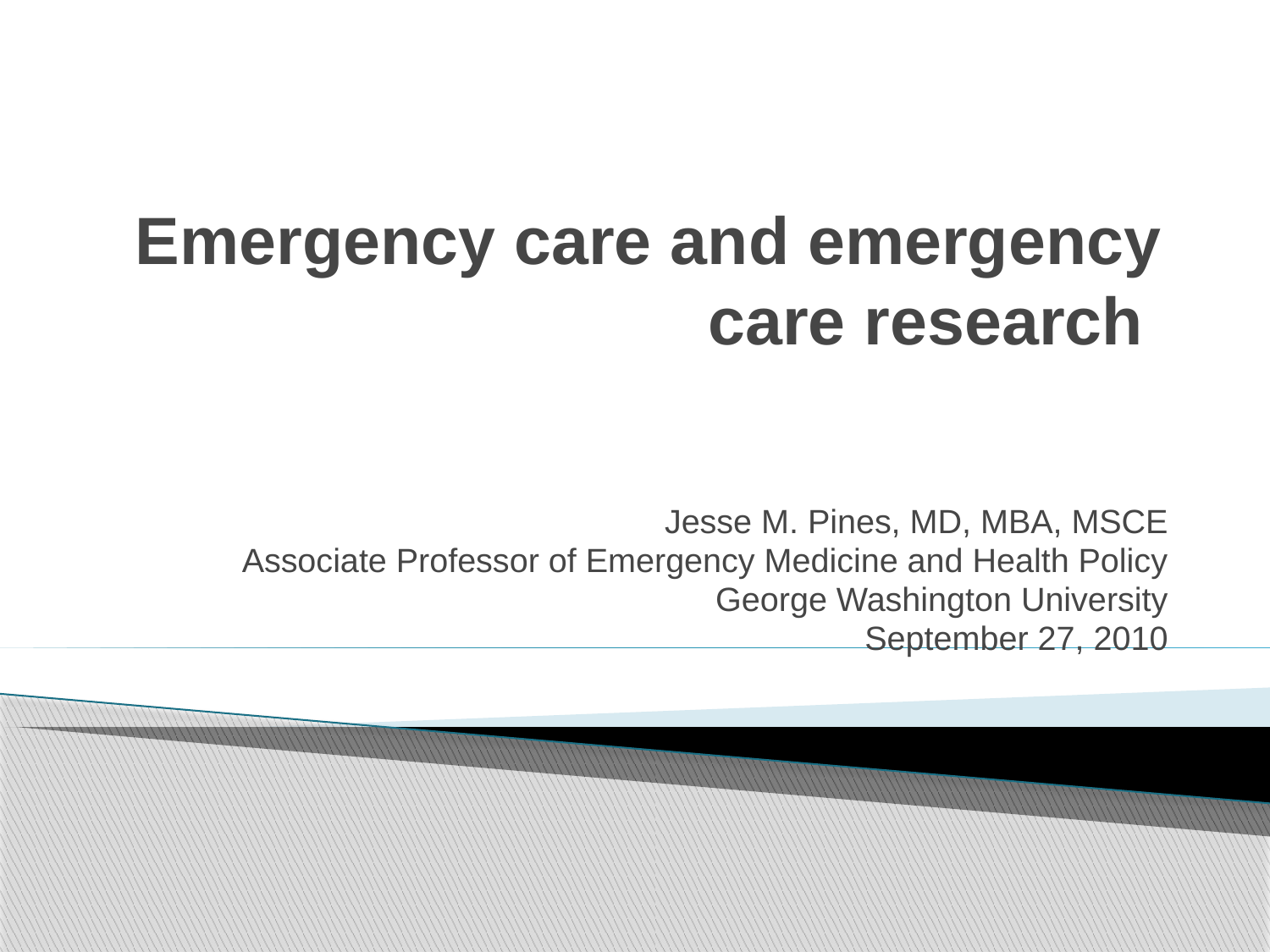

# Emergency care and emergency care research
Jesse M. Pines, MD, MBA, MSCE
Associate Professor of Emergency Medicine and Health Policy
George Washington University
September 27, 2010